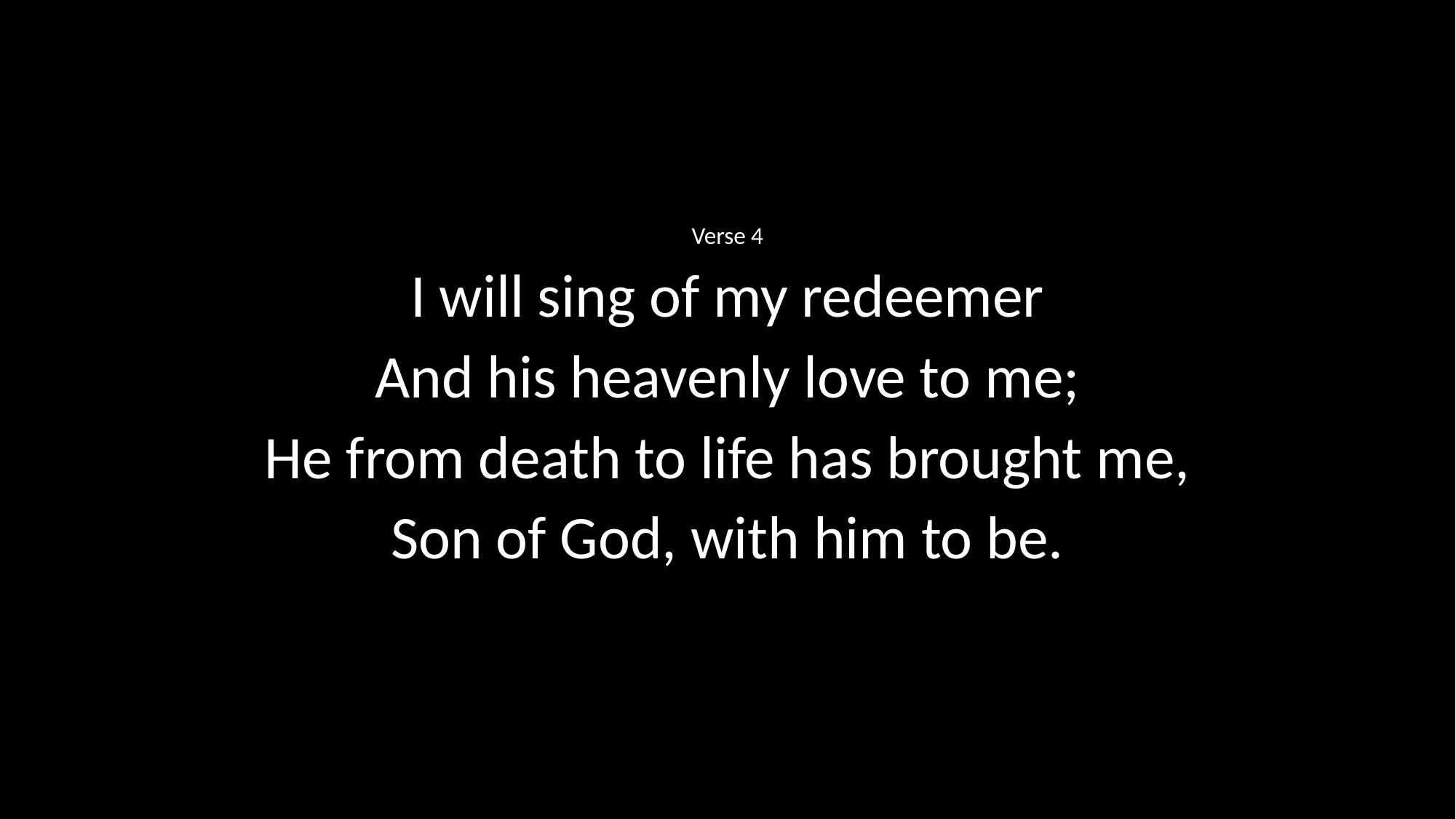

Verse 4
I will sing of my redeemer
And his heavenly love to me;
He from death to life has brought me,
Son of God, with him to be.